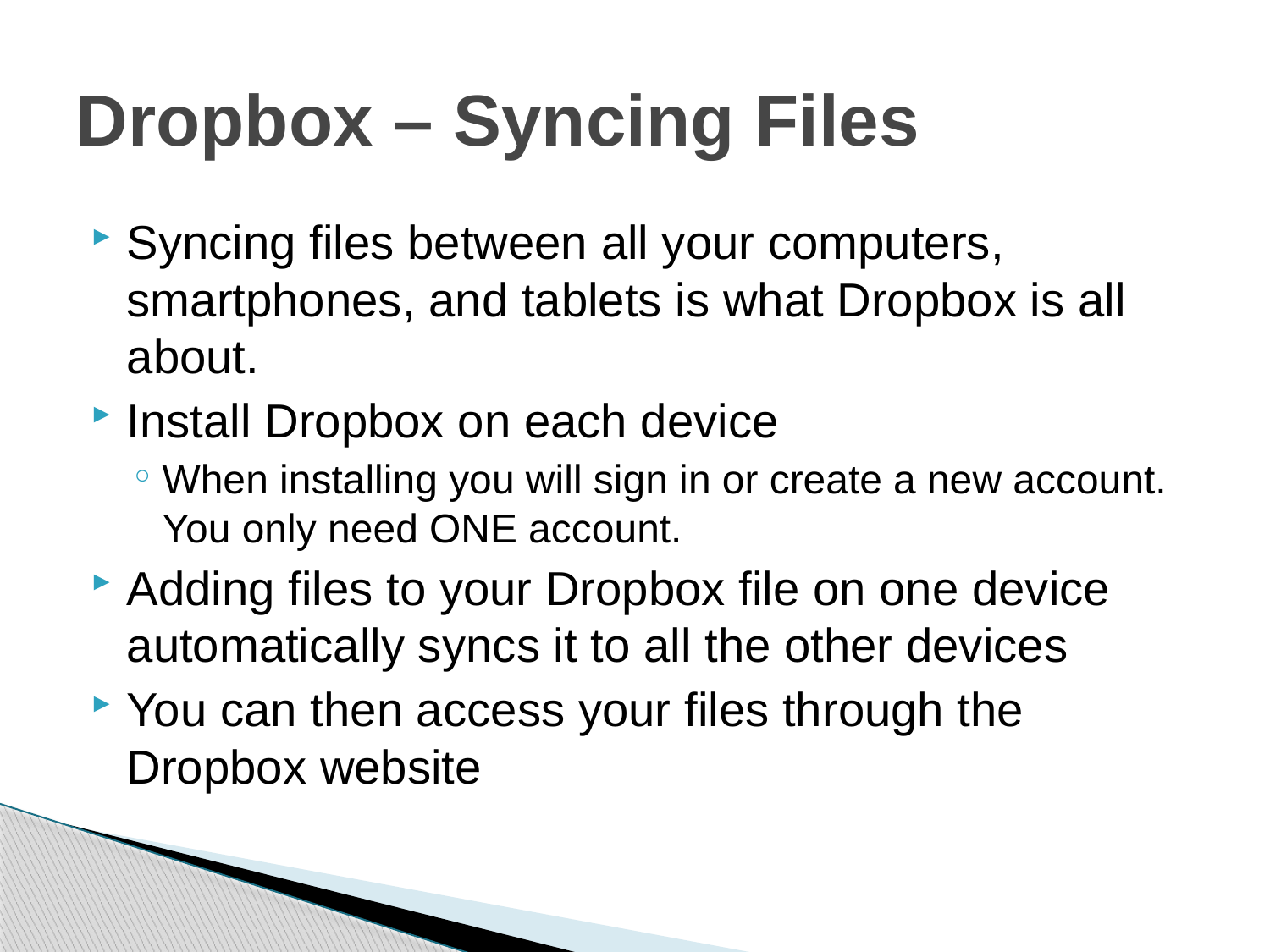

# Dropbox – Syncing Files
Syncing files between all your computers, smartphones, and tablets is what Dropbox is all about.
Install Dropbox on each device
When installing you will sign in or create a new account.  You only need ONE account.
Adding files to your Dropbox file on one device automatically syncs it to all the other devices
You can then access your files through the Dropbox website